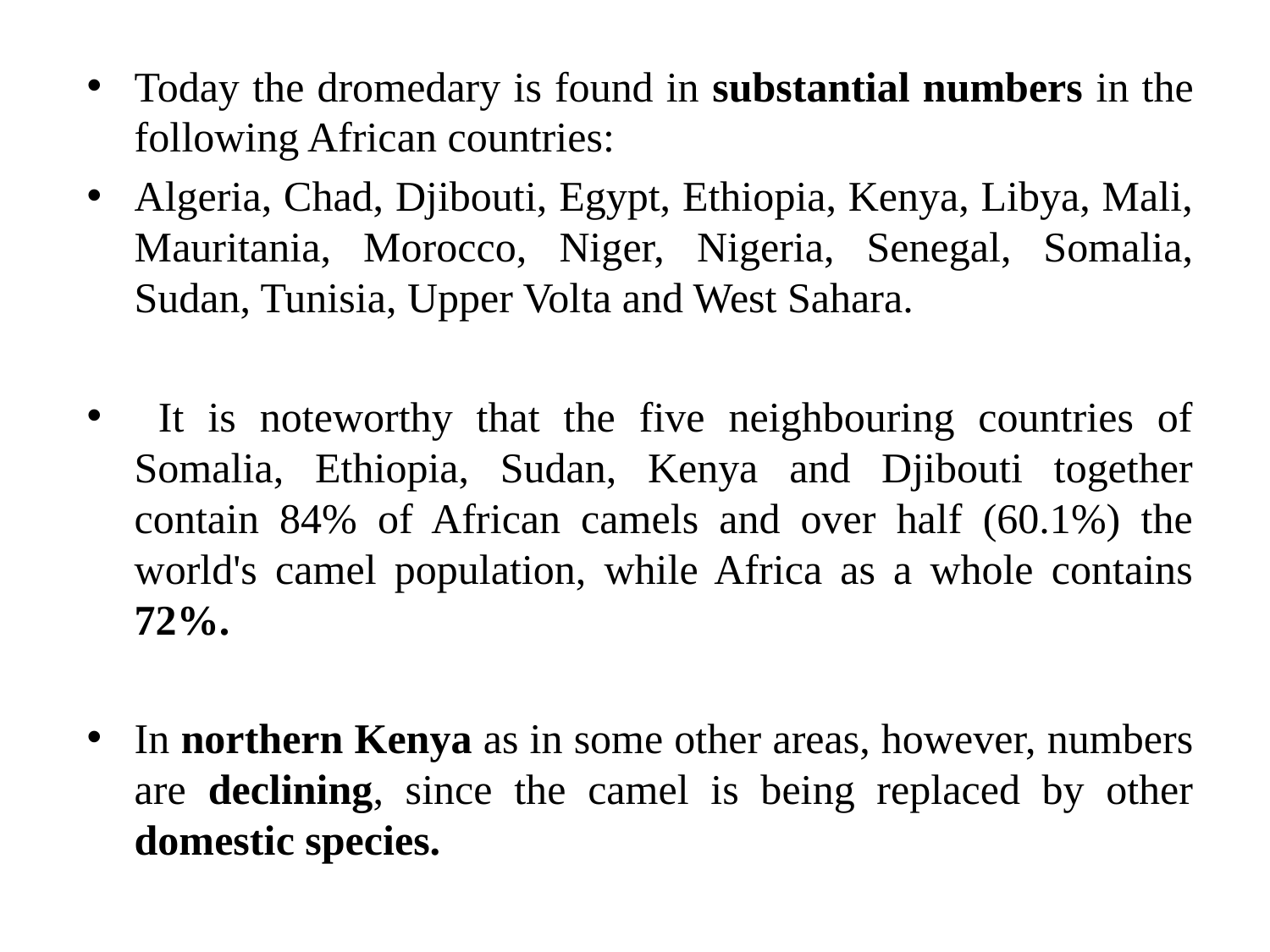

Today the dromedary is found in substantial numbers in the following African countries:
Algeria, Chad, Djibouti, Egypt, Ethiopia, Kenya, Libya, Mali, Mauritania, Morocco, Niger, Nigeria, Senegal, Somalia, Sudan, Tunisia, Upper Volta and West Sahara.

 It is noteworthy that the five neighbouring countries of Somalia, Ethiopia, Sudan, Kenya and Djibouti together contain 84% of African camels and over half (60.1%) the world's camel population, while Africa as a whole contains 72%.

In northern Kenya as in some other areas, however, numbers are declining, since the camel is being replaced by other domestic species.